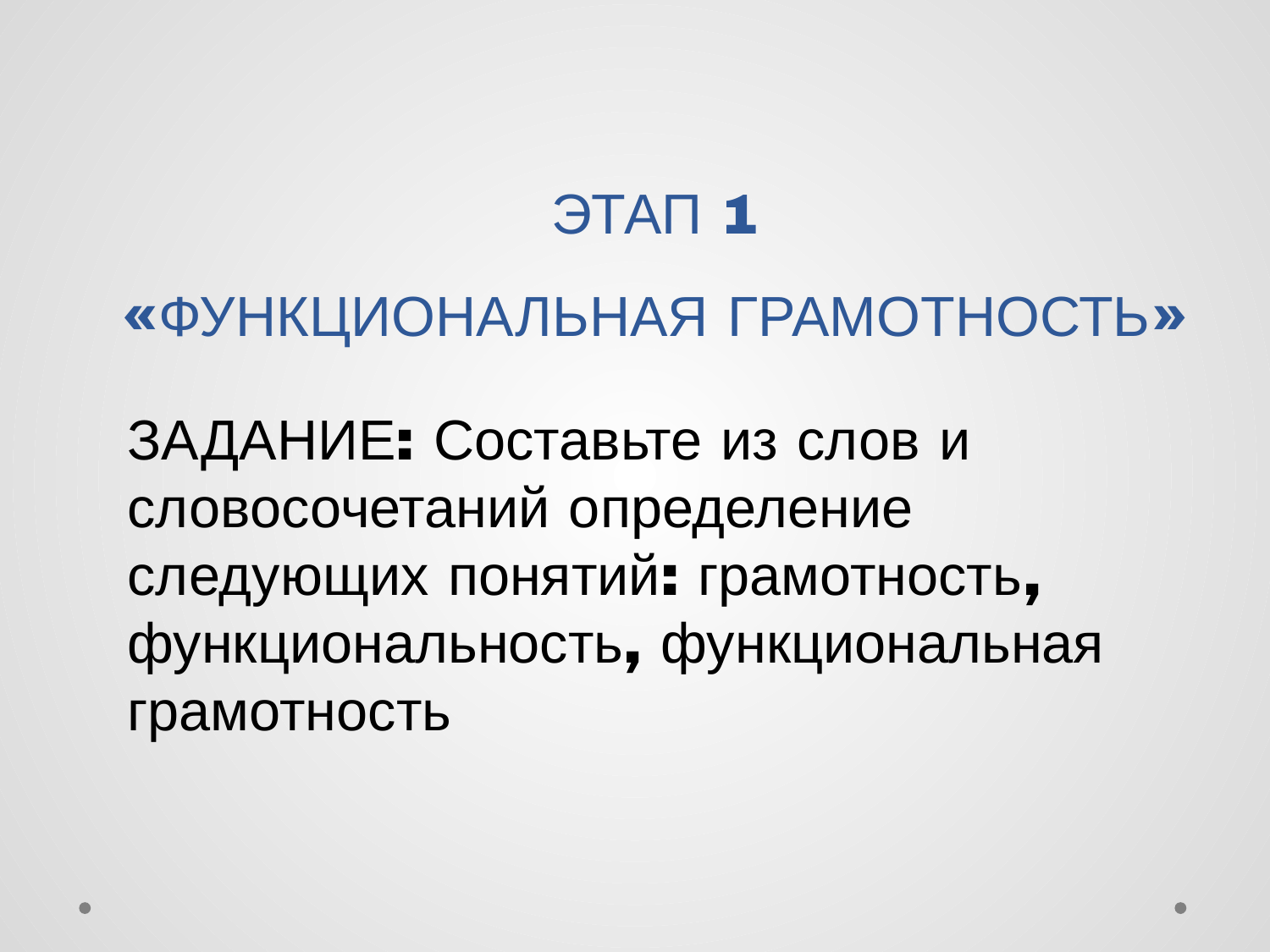

# ЭТАП 1 «ФУНКЦИОНАЛЬНАЯ ГРАМОТНОСТЬ»
ЗАДАНИЕ: Составьте из слов и словосочетаний определение следующих понятий: грамотность, функциональность, функциональная грамотность